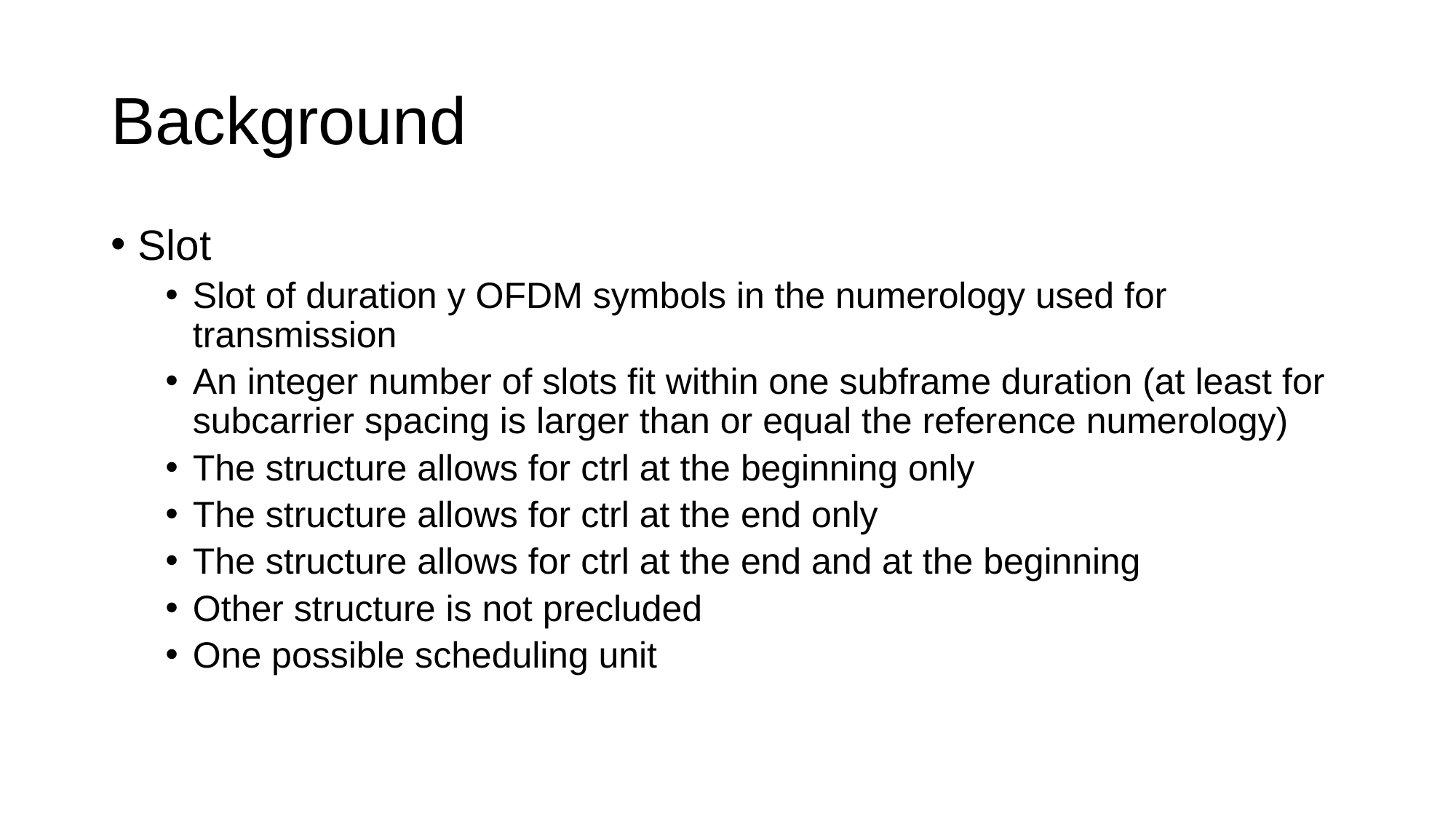

# Background
Slot
Slot of duration y OFDM symbols in the numerology used for transmission
An integer number of slots fit within one subframe duration (at least for subcarrier spacing is larger than or equal the reference numerology)
The structure allows for ctrl at the beginning only
The structure allows for ctrl at the end only
The structure allows for ctrl at the end and at the beginning
Other structure is not precluded
One possible scheduling unit